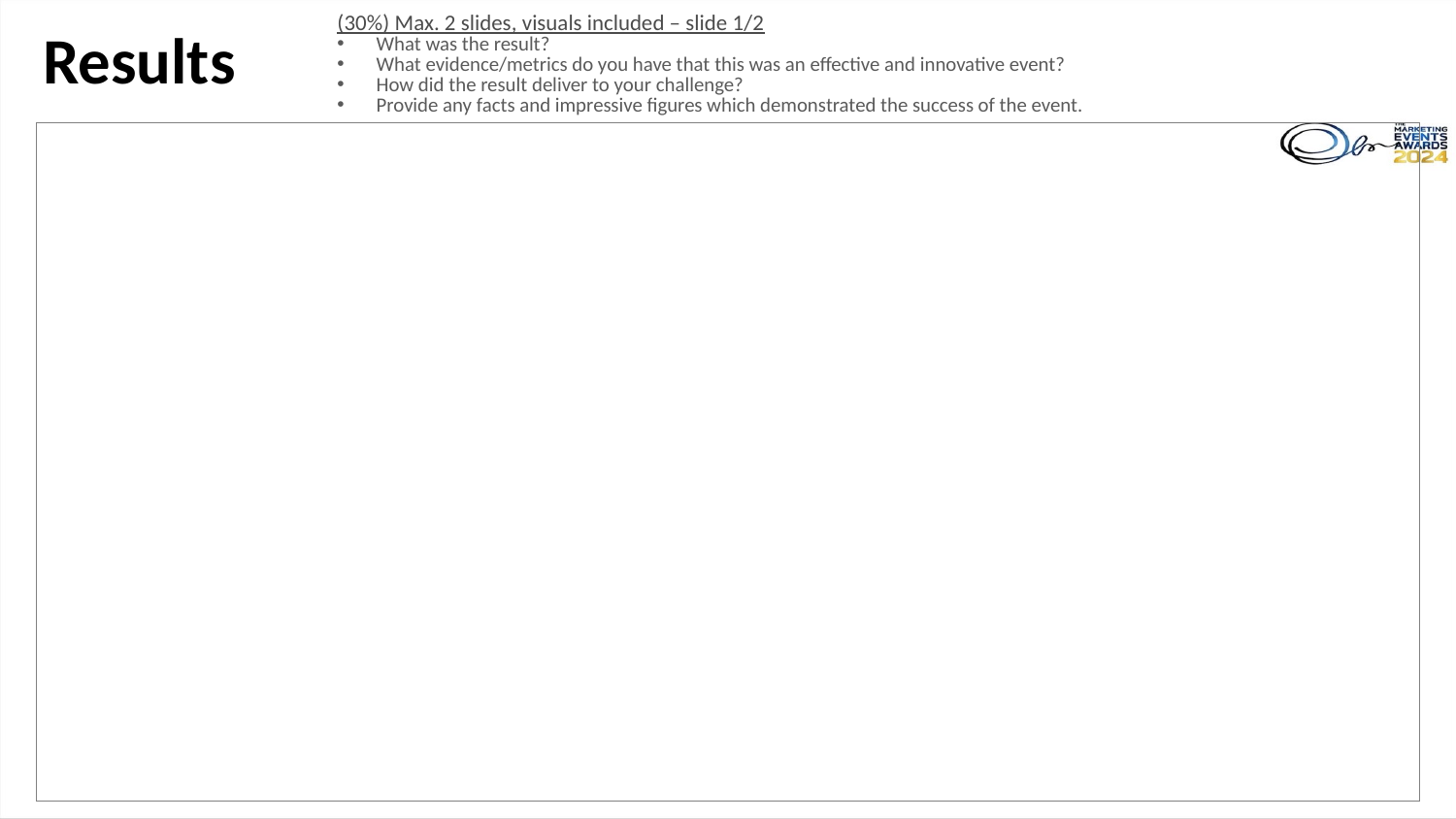

(30%) Max. 2 slides, visuals included – slide 1/2
 What was the result?
 What evidence/metrics do you have that this was an effective and innovative event?
 How did the result deliver to your challenge?
 Provide any facts and impressive figures which demonstrated the success of the event.
Results
|  |
| --- |